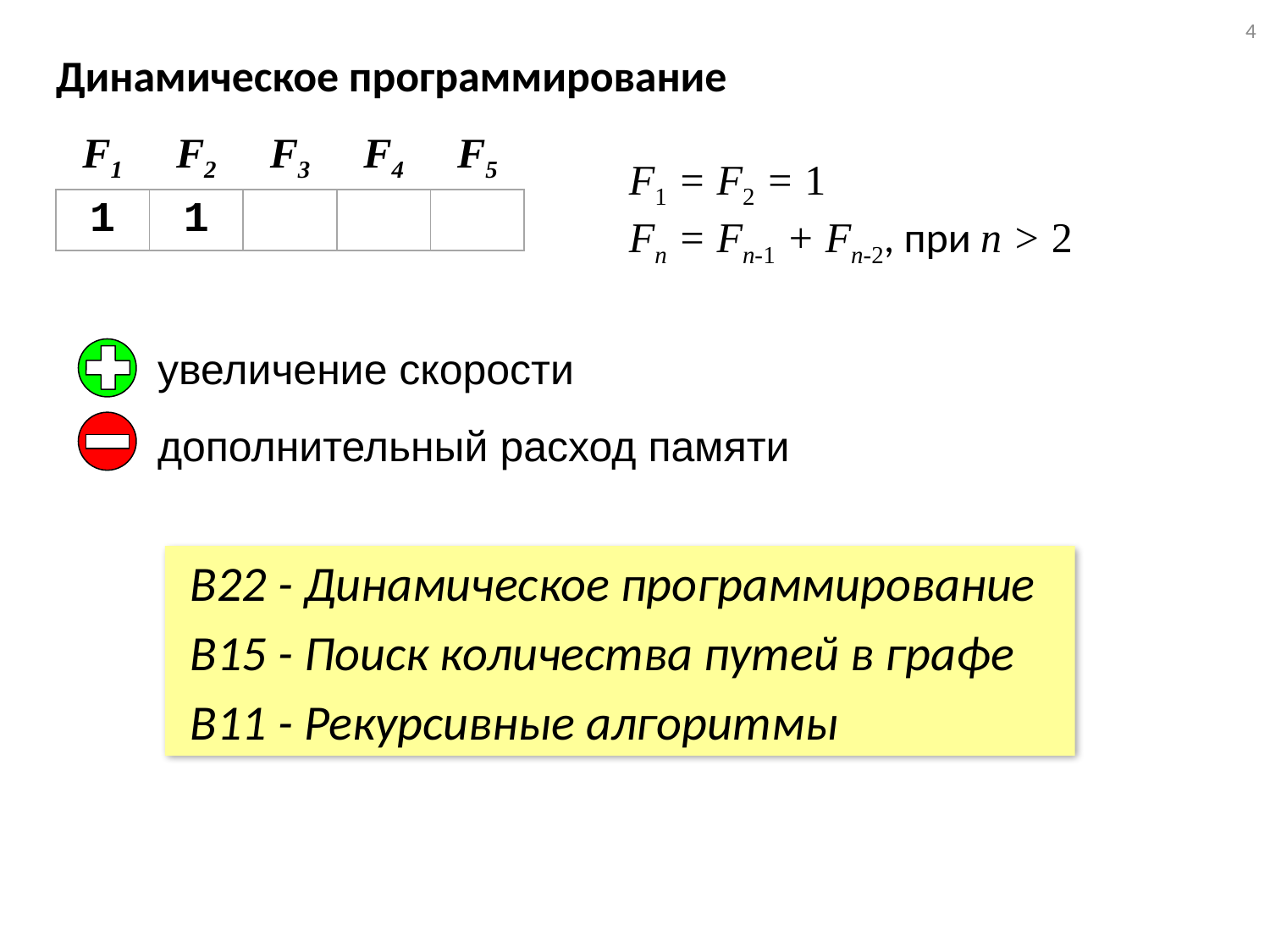

4
# Динамическое программирование
| F1 | F2 | F3 | F4 | F5 |
| --- | --- | --- | --- | --- |
| 1 | 1 | 2 | 3 | 5 |
F1 = F2 = 1
Fn = Fn-1 + Fn-2, при n > 2

увеличение скорости

дополнительный расход памяти
В22 - Динамическое программирование
В15 - Поиск количества путей в графе
В11 - Рекурсивные алгоритмы